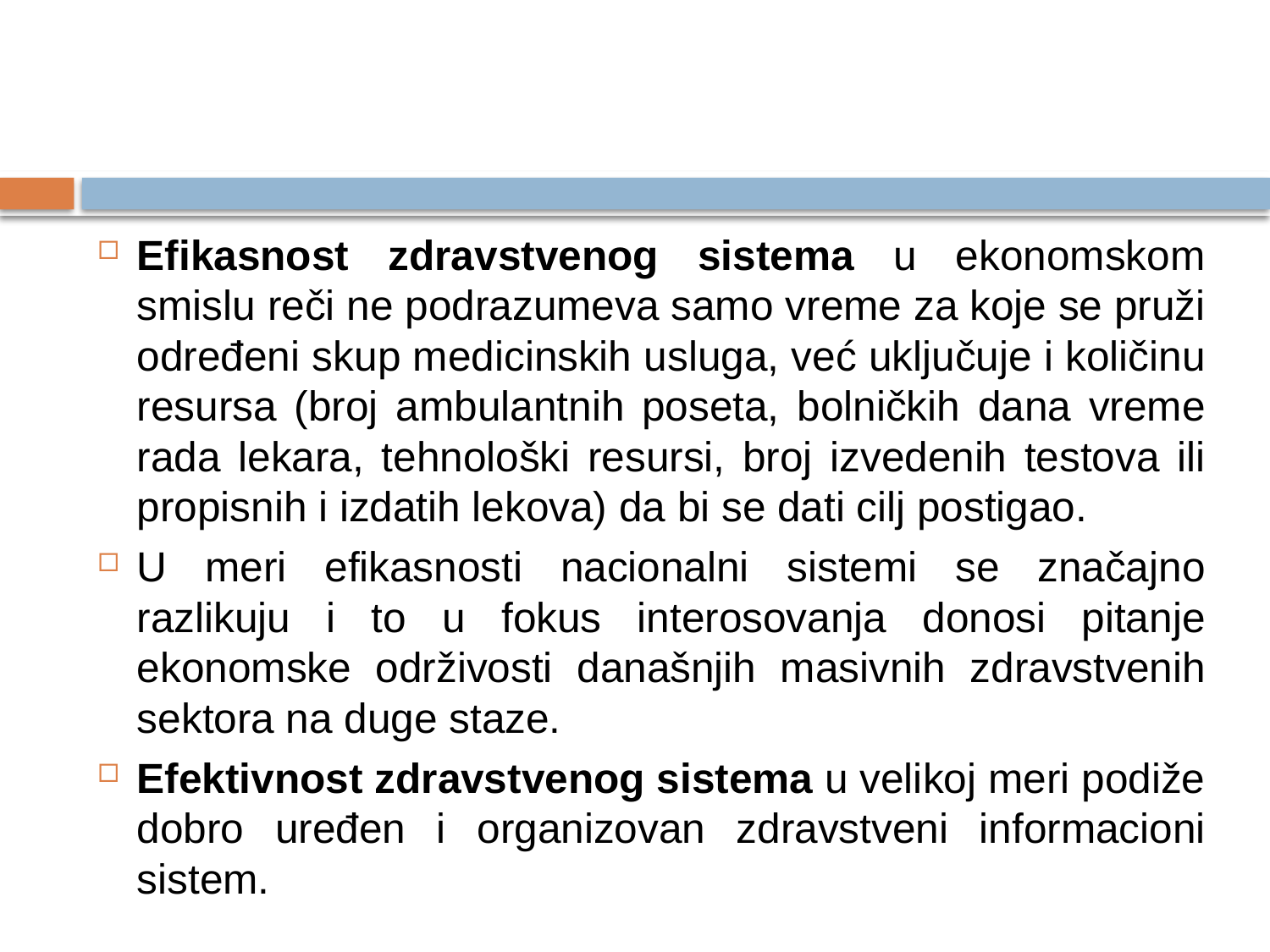

#
Efikasnost zdravstvenog sistema u ekonomskom smislu reči ne podrazumeva samo vreme za koje se pruži određeni skup medicinskih usluga, već uključuje i količinu resursa (broj ambulantnih poseta, bolničkih dana vreme rada lekara, tehnološki resursi, broj izvedenih testova ili propisnih i izdatih lekova) da bi se dati cilj postigao.
U meri efikasnosti nacionalni sistemi se značajno razlikuju i to u fokus interosovanja donosi pitanje ekonomske održivosti današnjih masivnih zdravstvenih sektora na duge staze.
Efektivnost zdravstvenog sistema u velikoj meri podiže dobro uređen i organizovan zdravstveni informacioni sistem.